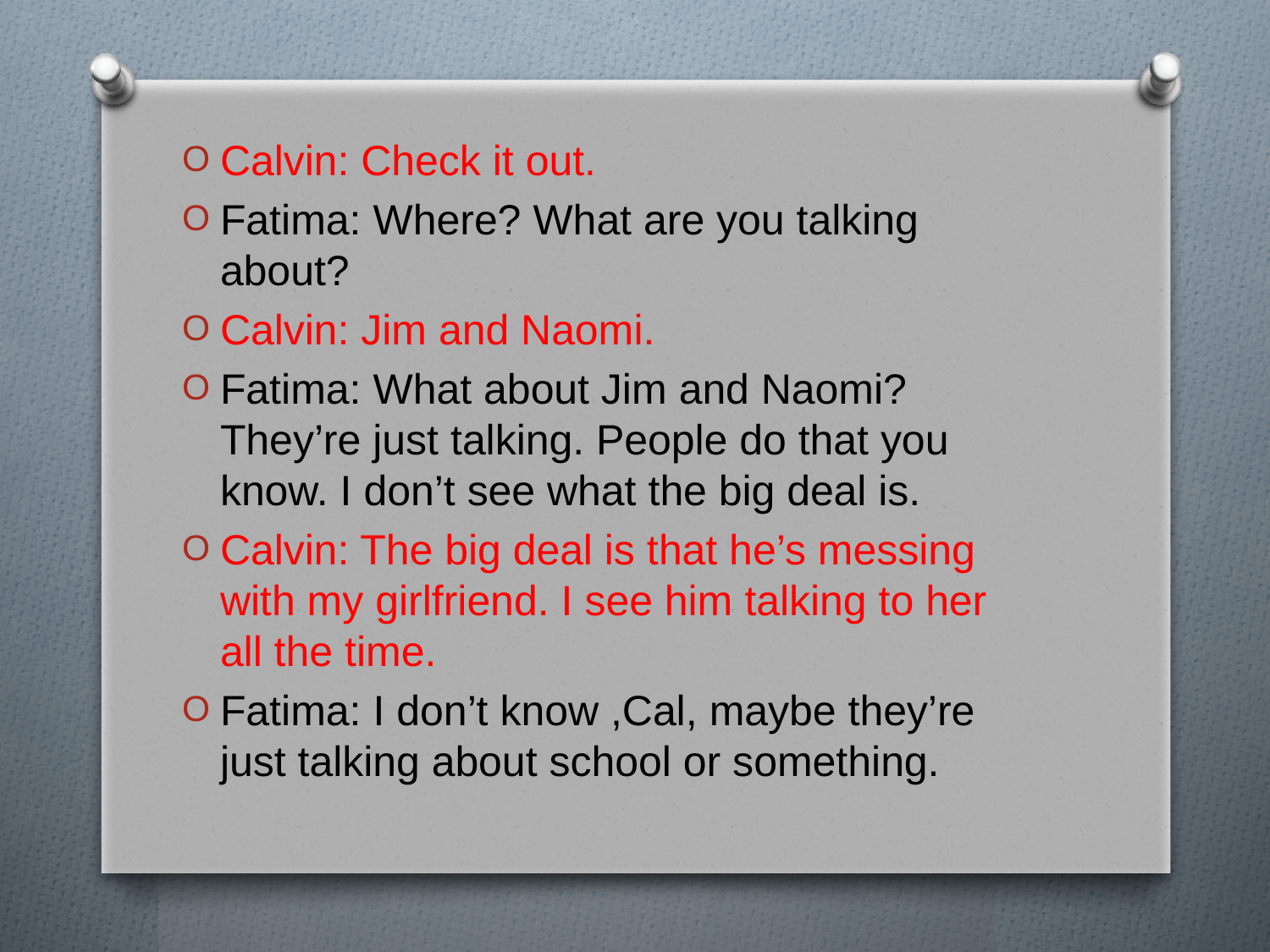

Calvin: Check it out.
Fatima: Where? What are you talking about?
Calvin: Jim and Naomi.
Fatima: What about Jim and Naomi? They’re just talking. People do that you know. I don’t see what the big deal is.
Calvin: The big deal is that he’s messing with my girlfriend. I see him talking to her all the time.
Fatima: I don’t know ,Cal, maybe they’re just talking about school or something.